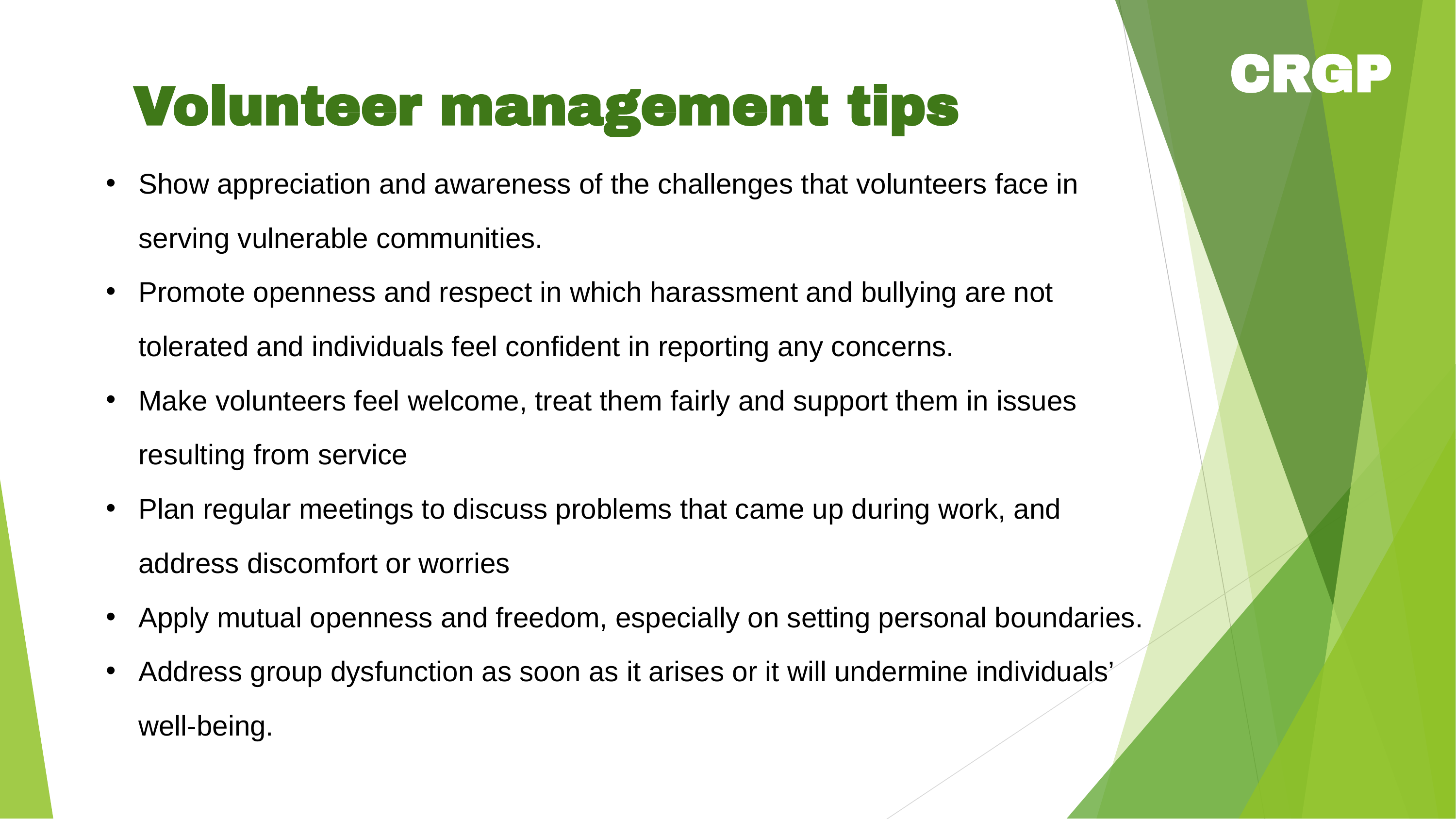

Volunteer management tips
CRGP
Show appreciation and awareness of the challenges that volunteers face in serving vulnerable communities.
Promote openness and respect in which harassment and bullying are not tolerated and individuals feel confident in reporting any concerns.
Make volunteers feel welcome, treat them fairly and support them in issues resulting from service
Plan regular meetings to discuss problems that came up during work, and address discomfort or worries
Apply mutual openness and freedom, especially on setting personal boundaries.
Address group dysfunction as soon as it arises or it will undermine individuals’ well-being.